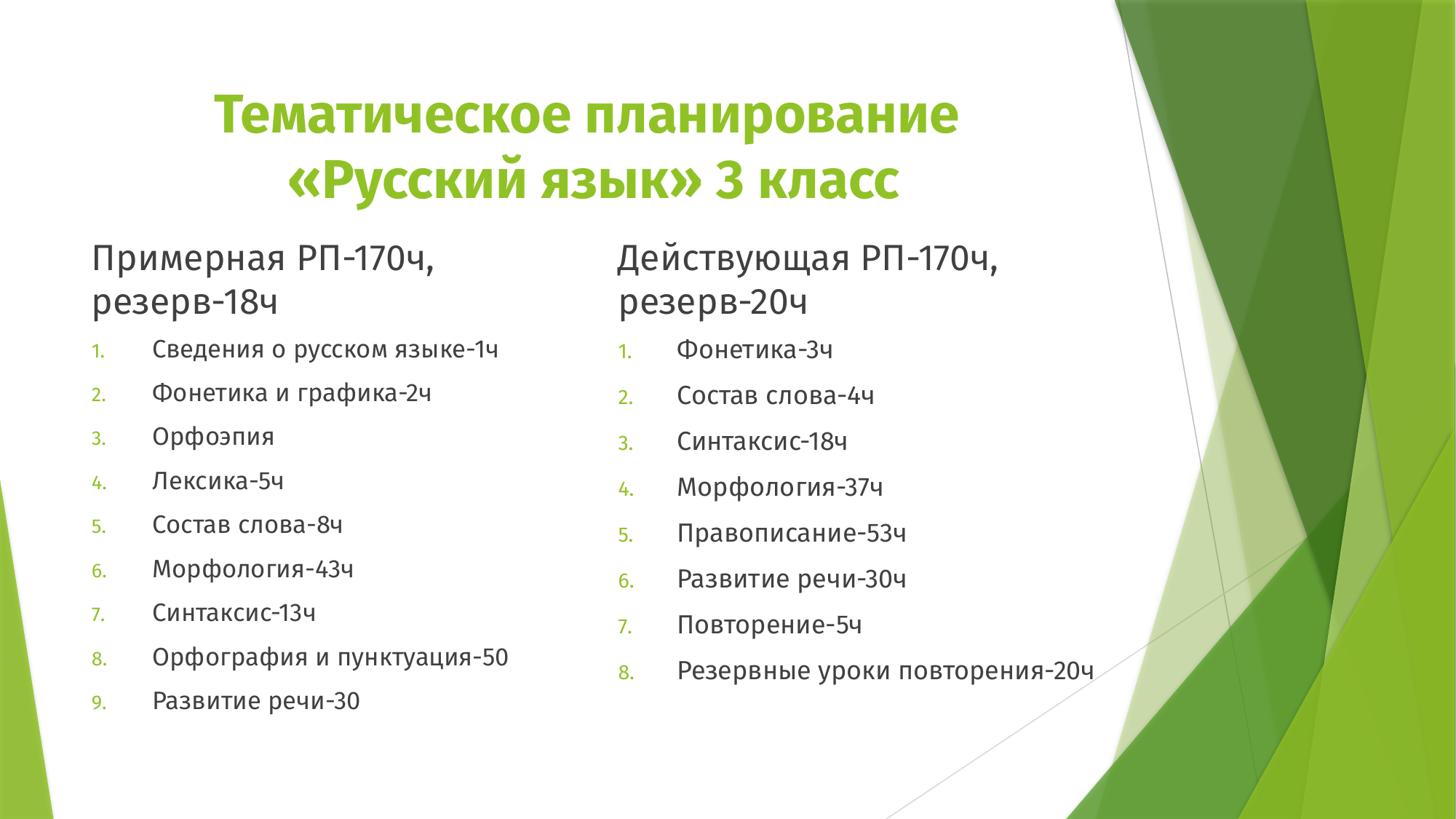

# Тематическое планирование «Русский язык» 3 класс
Примерная РП-170ч, резерв-18ч
Действующая РП-170ч, резерв-20ч
Сведения о русском языке-1ч
Фонетика и графика-2ч
Орфоэпия
Лексика-5ч
Состав слова-8ч
Морфология-43ч
Синтаксис-13ч
Орфография и пунктуация-50
Развитие речи-30
Фонетика-3ч
Состав слова-4ч
Синтаксис-18ч
Морфология-37ч
Правописание-53ч
Развитие речи-30ч
Повторение-5ч
Резервные уроки повторения-20ч